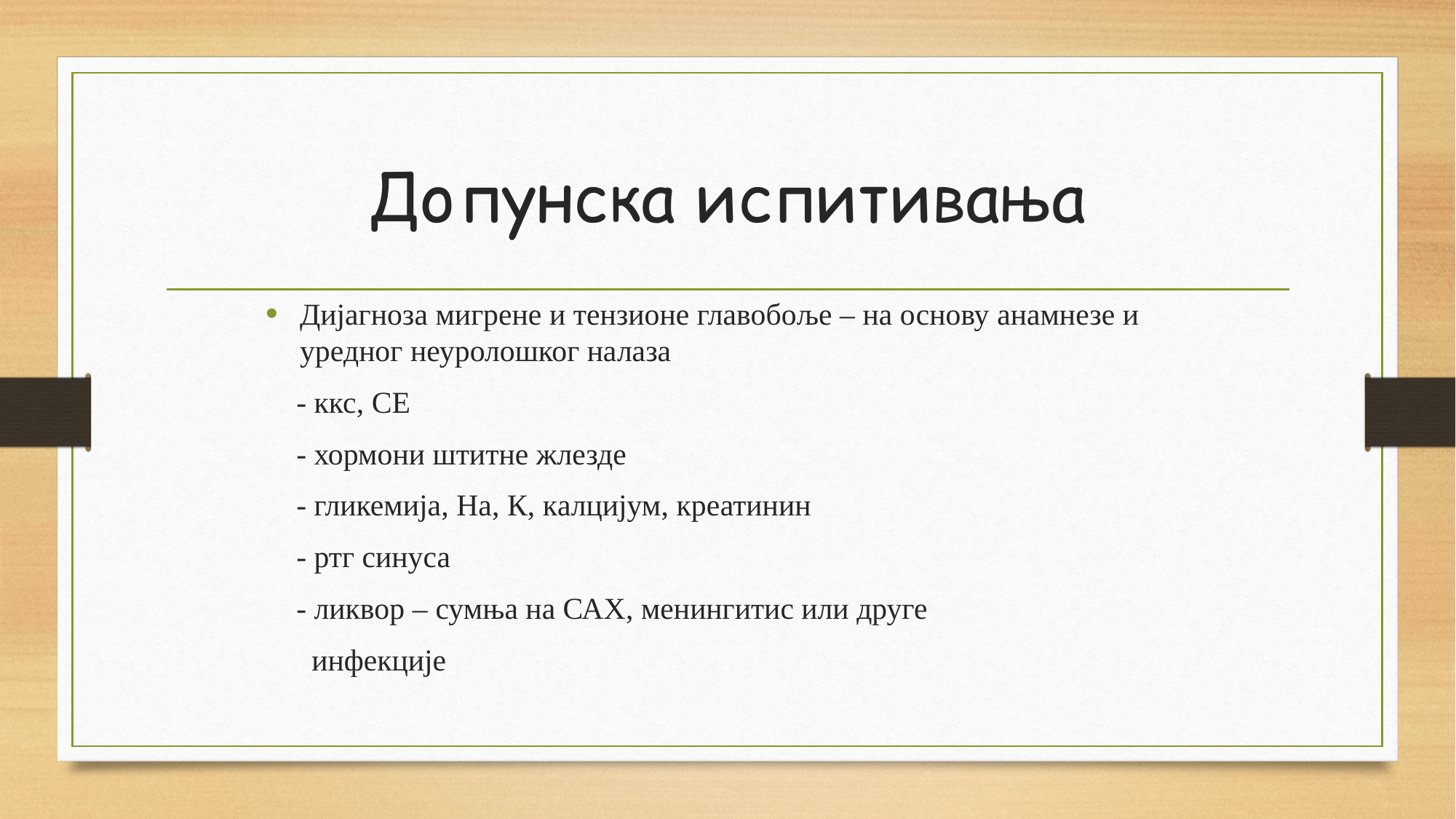

# Допунска испитивања
Дијагноза мигрене и тензионе главобоље – на основу анамнезе и уредног неуролошког налаза
    - ккс, СЕ
    - хормони штитне жлезде
    - гликемија, На, К, калцијум, креатинин
    - ртг синуса
    - ликвор – сумња на САХ, менингитис или друге
      инфекције